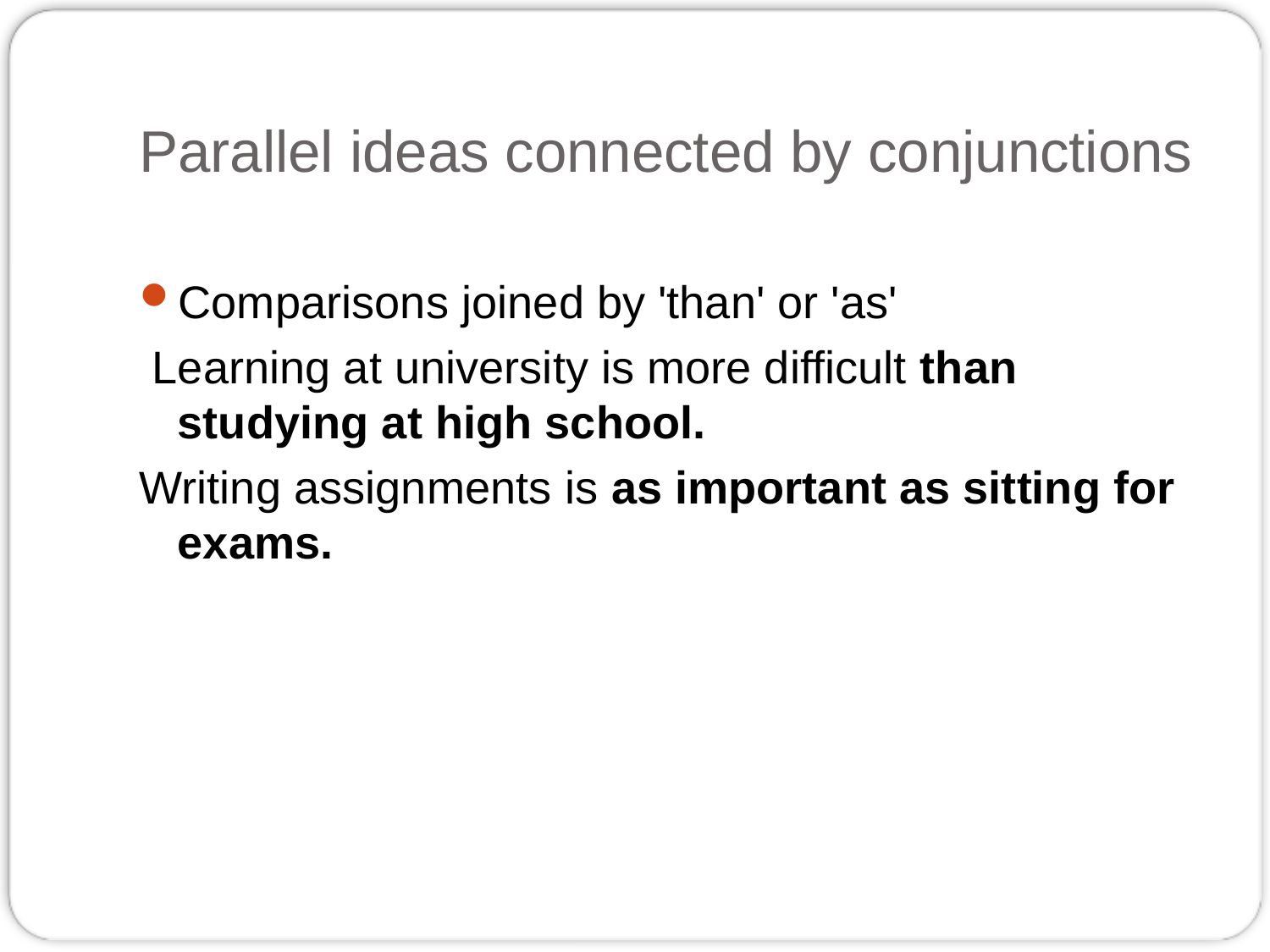

# Parallel ideas connected by conjunctions

Comparisons joined by 'than' or 'as'
 Learning at university is more difficult than studying at high school.
Writing assignments is as important as sitting for exams.